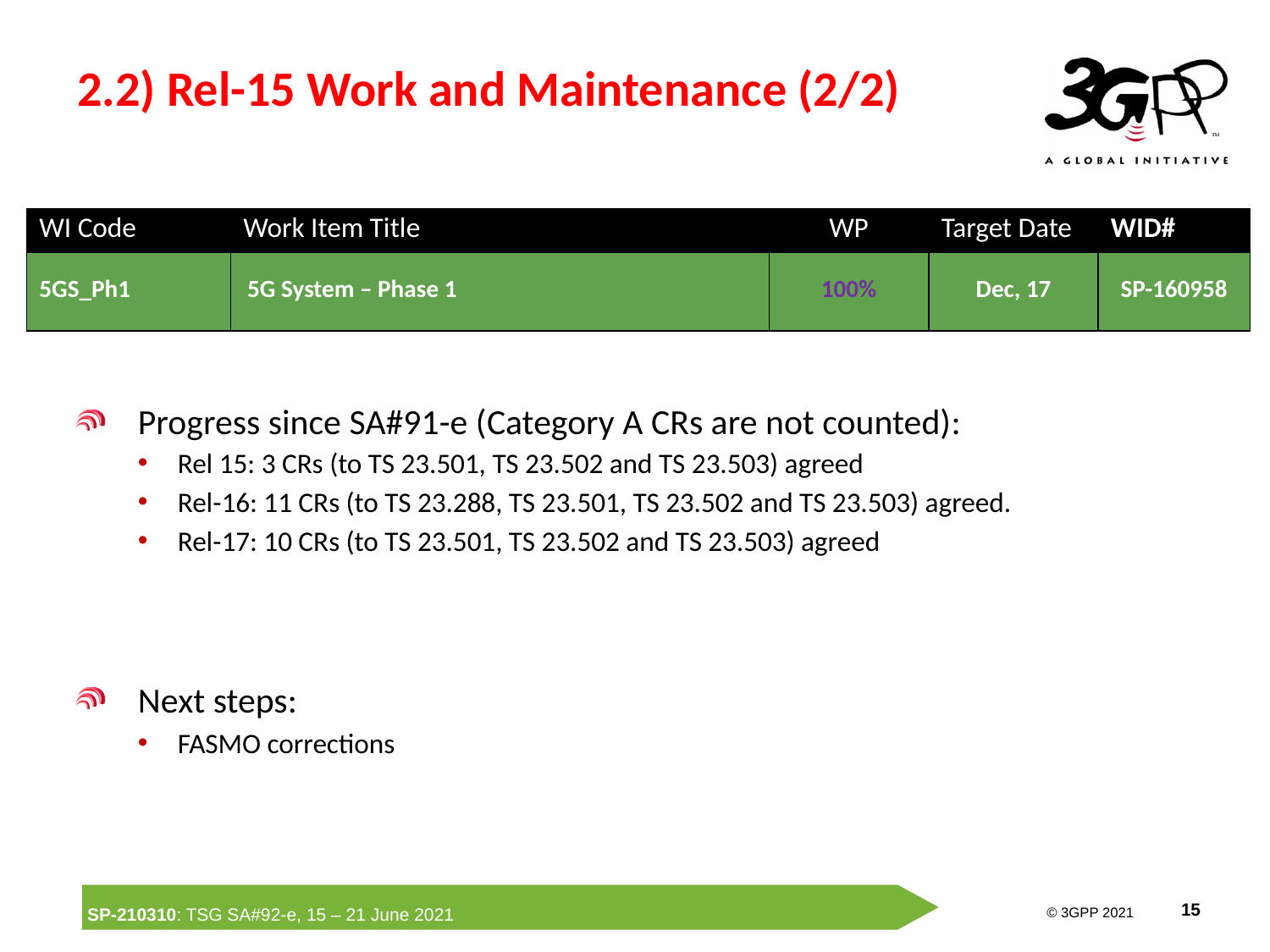

# 2.2) Rel-15 Work and Maintenance (2/2)
| WI Code | Work Item Title | WP | Target Date | WID# |
| --- | --- | --- | --- | --- |
| 5GS\_Ph1 | 5G System – Phase 1 | 100% | Dec, 17 | SP-160958 |
Progress since SA#91-e (Category A CRs are not counted):
Rel 15: 3 CRs (to TS 23.501, TS 23.502 and TS 23.503) agreed
Rel-16: 11 CRs (to TS 23.288, TS 23.501, TS 23.502 and TS 23.503) agreed.
Rel-17: 10 CRs (to TS 23.501, TS 23.502 and TS 23.503) agreed

Next steps:
FASMO corrections